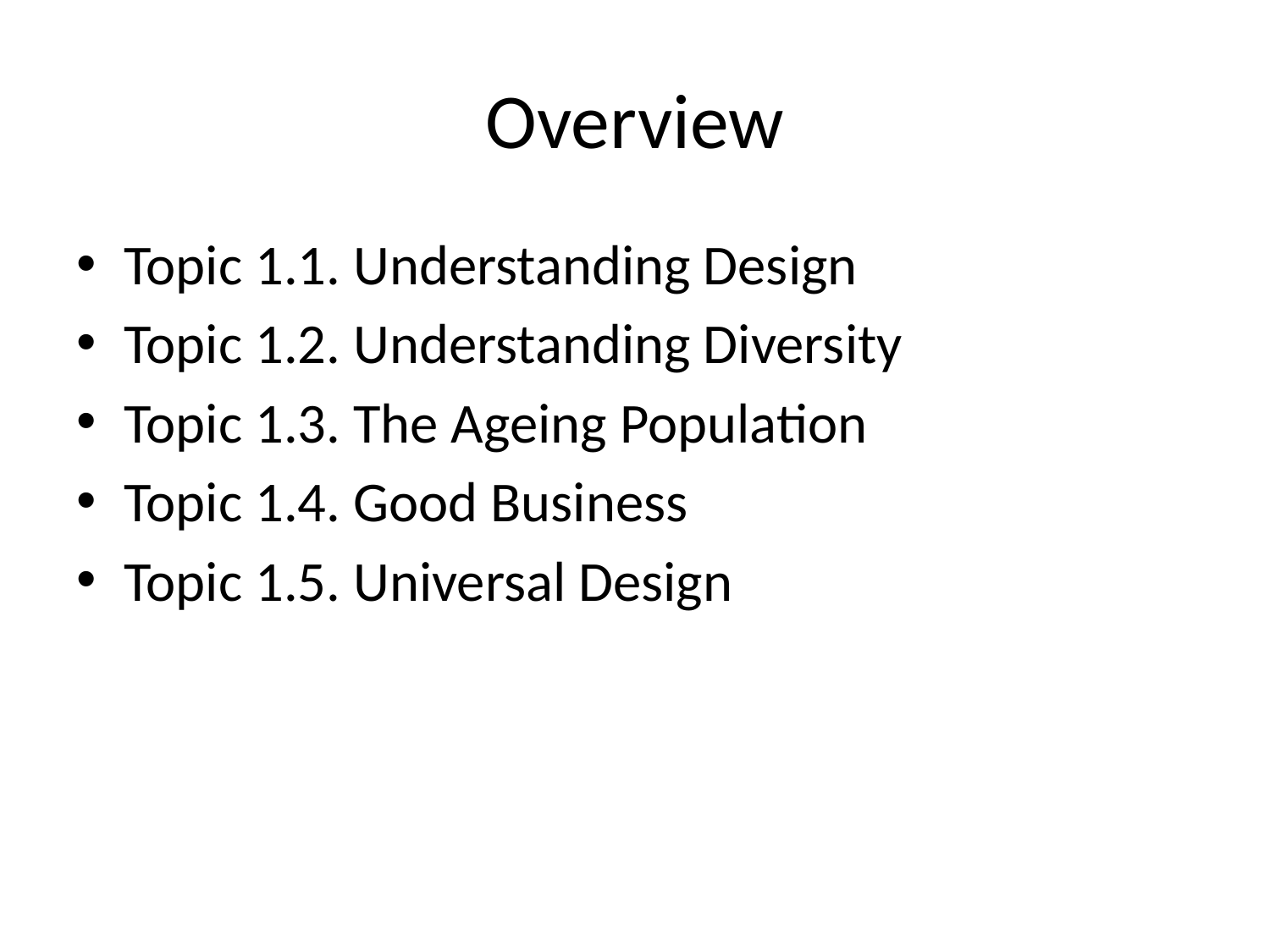

# Overview
Topic 1.1. Understanding Design
Topic 1.2. Understanding Diversity
Topic 1.3. The Ageing Population
Topic 1.4. Good Business
Topic 1.5. Universal Design